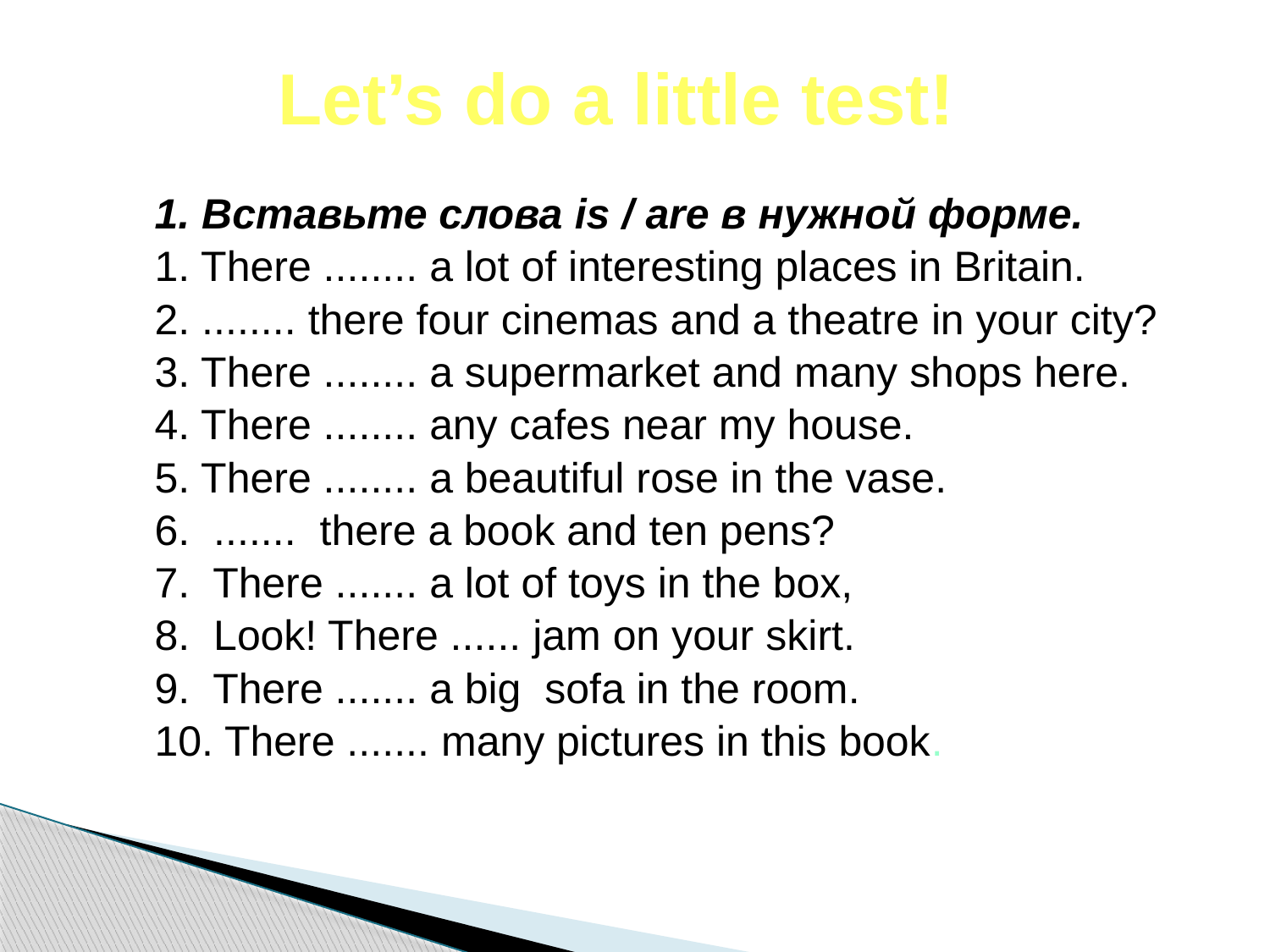

# Let’s do a little test!
1. Вставьте слова is / are в нужной форме.
1. There ........ a lot of interesting places in Britain.
2. ........ there four cinemas and a theatre in your city?
3. There ........ a supermarket and many shops here.
4. There ........ any cafes near my house.
5. There ........ a beautiful rose in the vase.
6.  .......  there a book and ten pens?
7.  There ....... a lot of toys in the box,
8.  Look! There ...... jam on your skirt.
9.  There ....... a big  sofa in the room.
10. There ....... many pictures in this book.